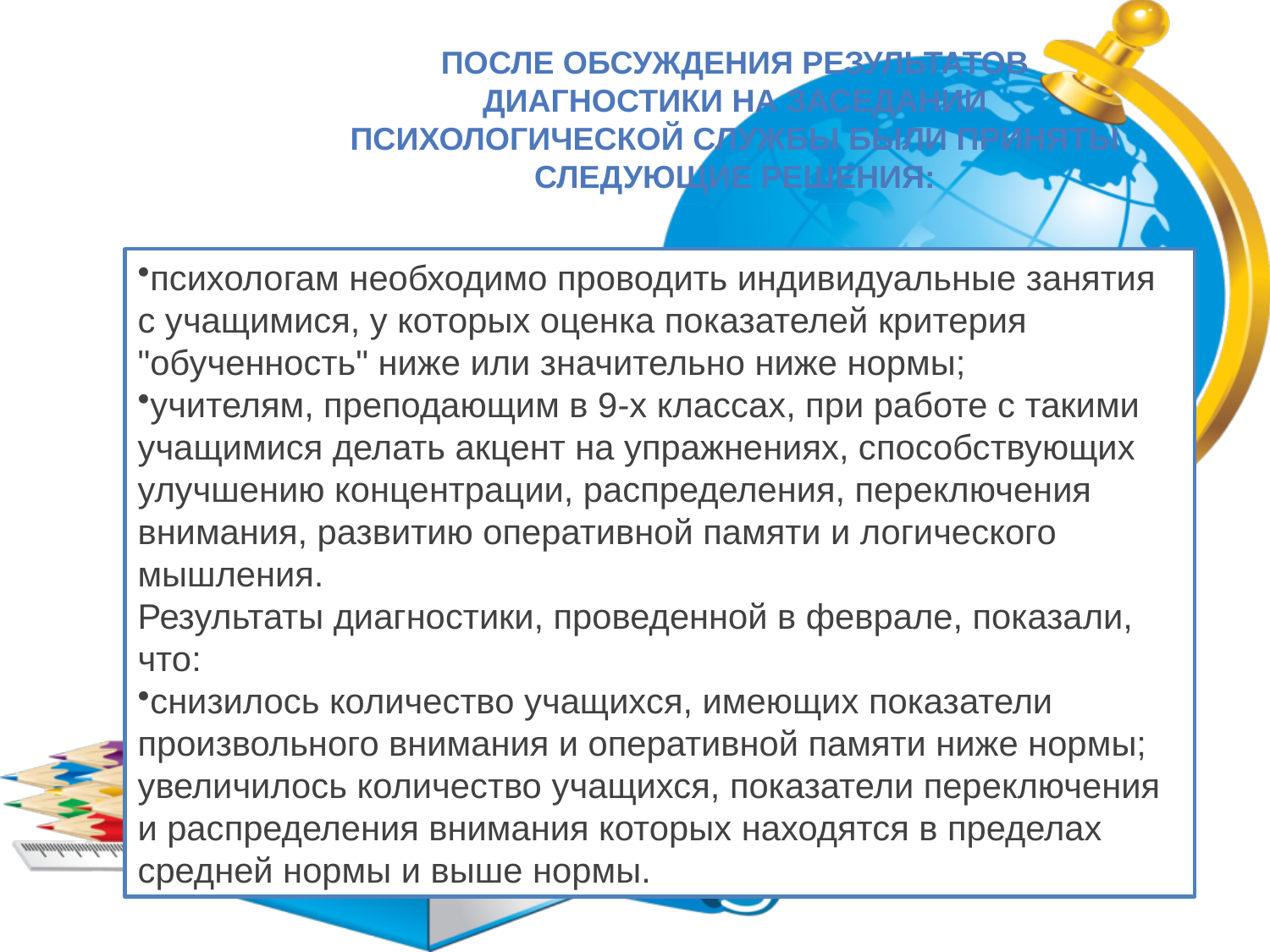

После обсуждения результатов диагностики на заседании психологической службы были приняты следующие решения:
психологам необходимо проводить индивидуальные занятия с учащимися, у которых оценка показателей критерия "обученность" ниже или значительно ниже нормы;
учителям, преподающим в 9-х классах, при работе с такими учащимися делать акцент на упражнениях, способствующих улучшению концентрации, распределения, переключения внимания, развитию оперативной памяти и логического мышления.
Результаты диагностики, проведенной в феврале, показали, что:
снизилось количество учащихся, имеющих показатели произвольного внимания и оперативной памяти ниже нормы;
увеличилось количество учащихся, показатели переключения и распределения внимания которых находятся в пределах средней нормы и выше нормы.